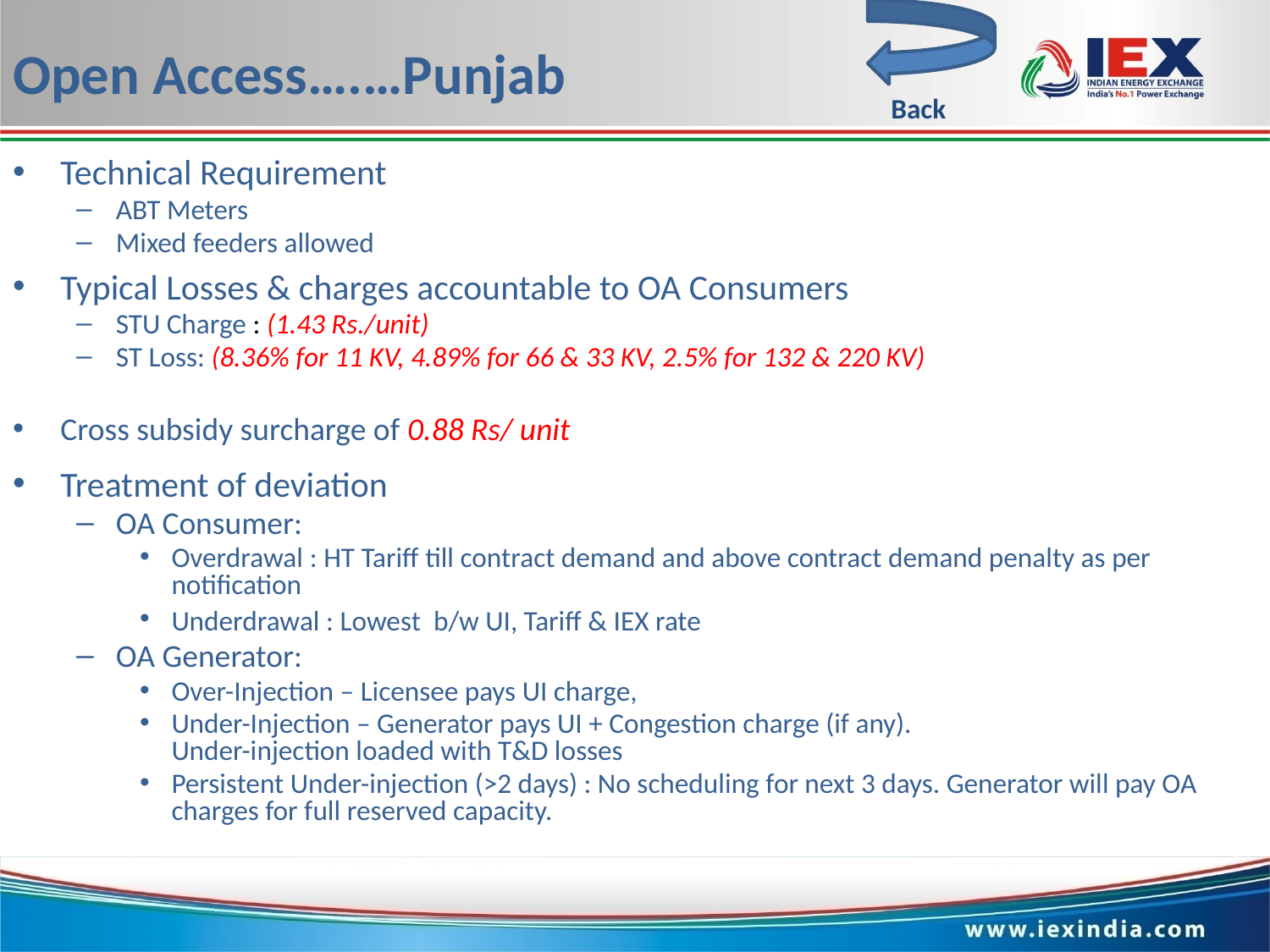

Back
# Open Access….…Punjab
Technical Requirement
ABT Meters
Mixed feeders allowed

Typical Losses & charges accountable to OA Consumers
STU Charge : (1.43 Rs./unit)
ST Loss: (8.36% for 11 KV, 4.89% for 66 & 33 KV, 2.5% for 132 & 220 KV)

Cross subsidy surcharge of 0.88 Rs/ unit

Treatment of deviation
OA Consumer:
Overdrawal : HT Tariff till contract demand and above contract demand penalty as per notification
Underdrawal : Lowest  b/w UI, Tariff & IEX rate
OA Generator:
Over-Injection – Licensee pays UI charge,
Under-Injection – Generator pays UI + Congestion charge (if any).
Under-injection loaded with T&D losses
Persistent Under-injection (>2 days) : No scheduling for next 3 days. Generator will pay OA charges for full reserved capacity.